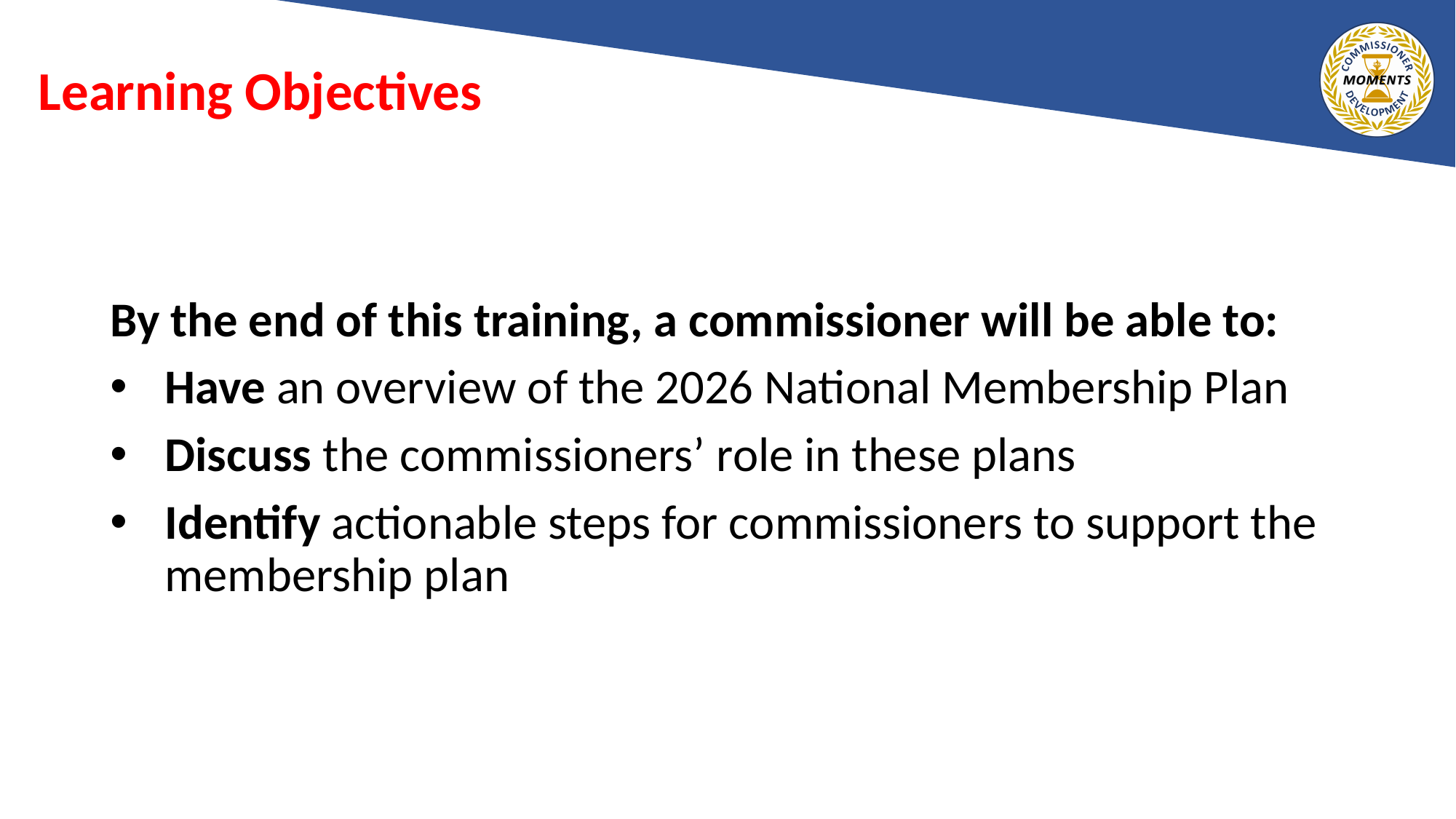

Learning Objectives
By the end of this training, a commissioner will be able to:
Have an overview of the 2026 National Membership Plan
Discuss the commissioners’ role in these plans
Identify actionable steps for commissioners to support the membership plan